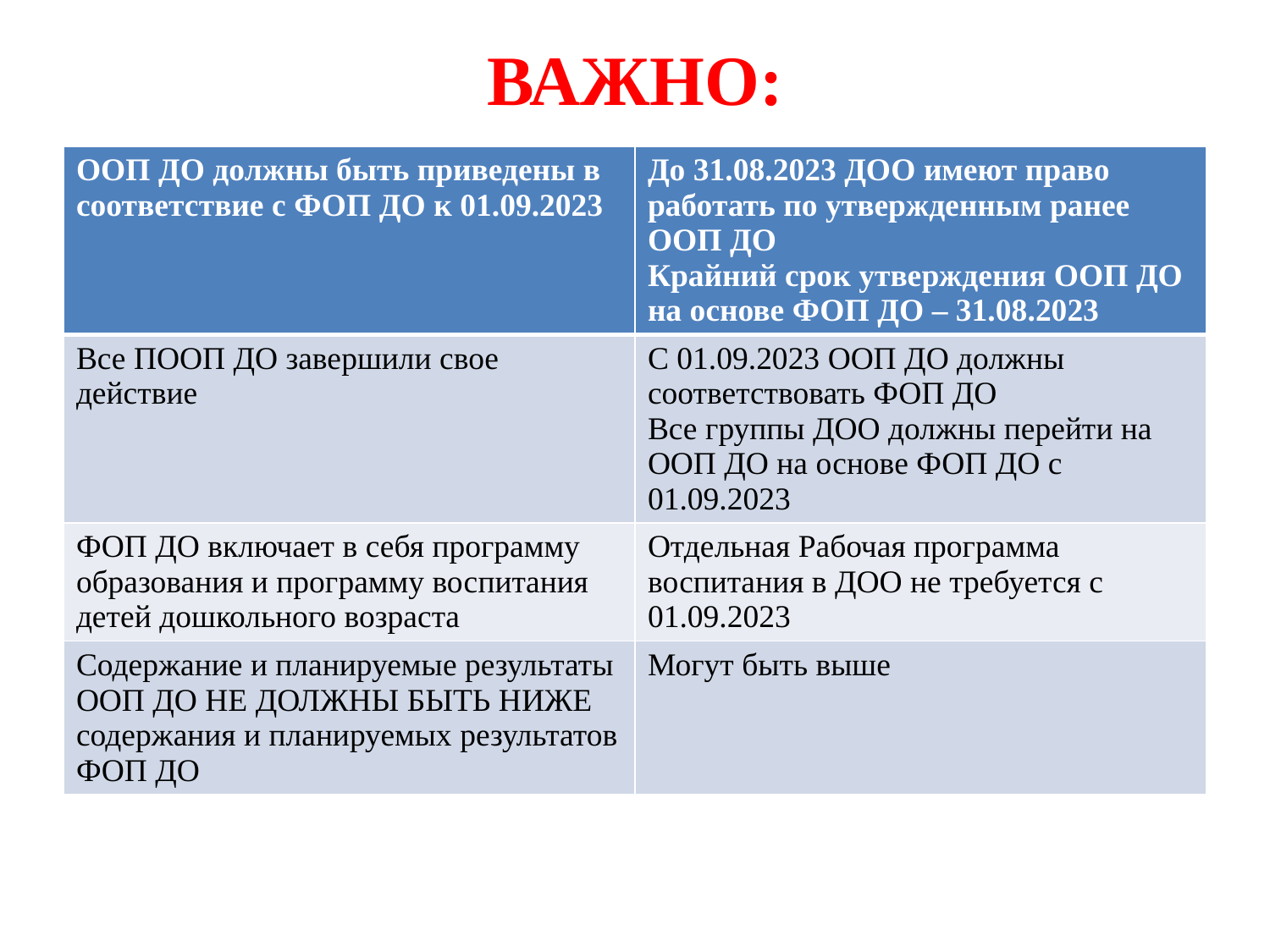

# ВАЖНО:
| ООП ДО должны быть приведены в соответствие с ФОП ДО к 01.09.2023 | До 31.08.2023 ДОО имеют право работать по утвержденным ранее ООП ДО Крайний срок утверждения ООП ДО на основе ФОП ДО – 31.08.2023 |
| --- | --- |
| Все ПООП ДО завершили свое действие | С 01.09.2023 ООП ДО должны соответствовать ФОП ДО Все группы ДОО должны перейти на ООП ДО на основе ФОП ДО с 01.09.2023 |
| ФОП ДО включает в себя программу образования и программу воспитания детей дошкольного возраста | Отдельная Рабочая программа воспитания в ДОО не требуется с 01.09.2023 |
| Содержание и планируемые результаты ООП ДО НЕ ДОЛЖНЫ БЫТЬ НИЖЕ содержания и планируемых результатов ФОП ДО | Могут быть выше |